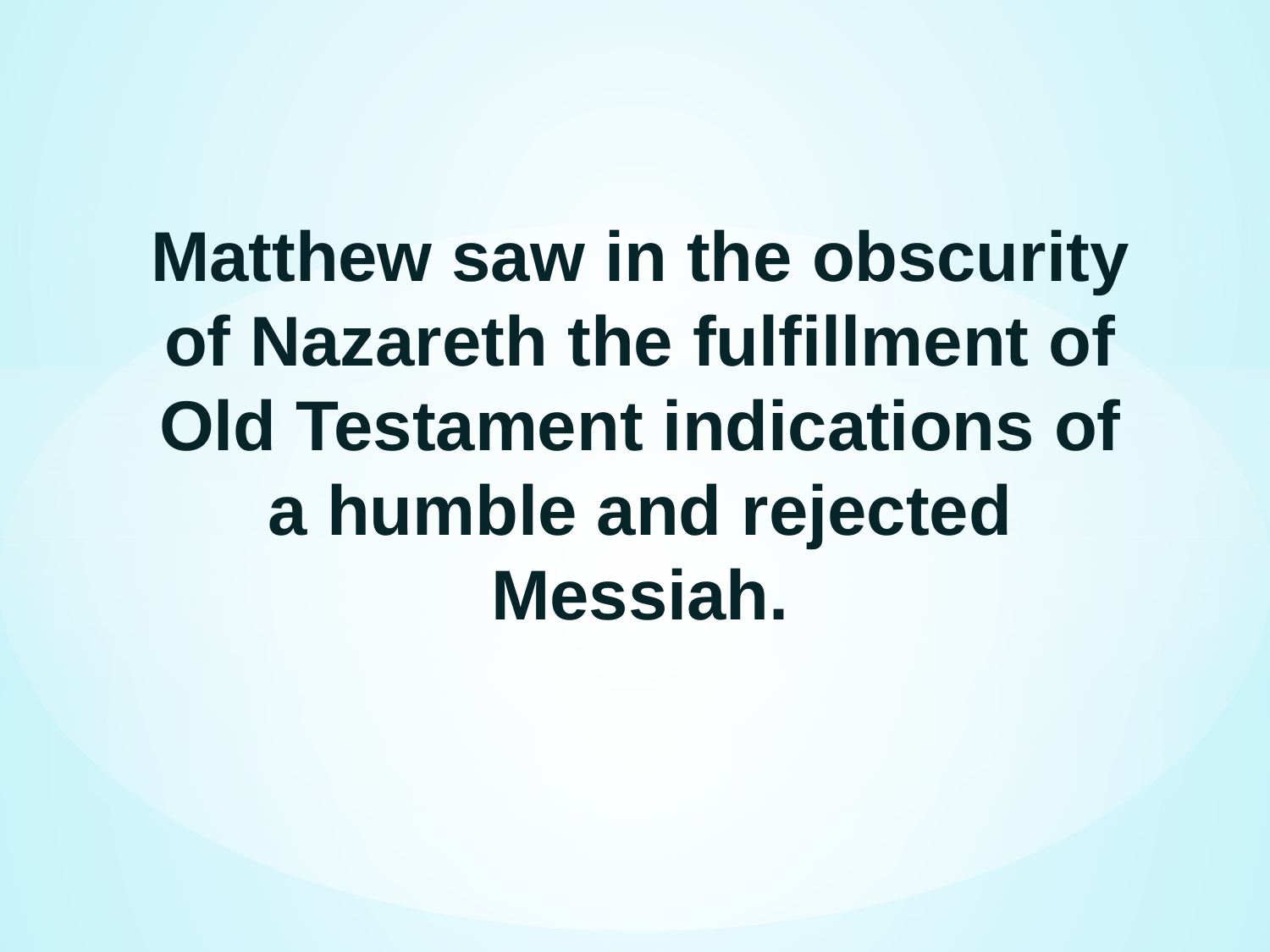

Matthew saw in the obscurity of Nazareth the fulfillment of Old Testament indications of a humble and rejected Messiah.